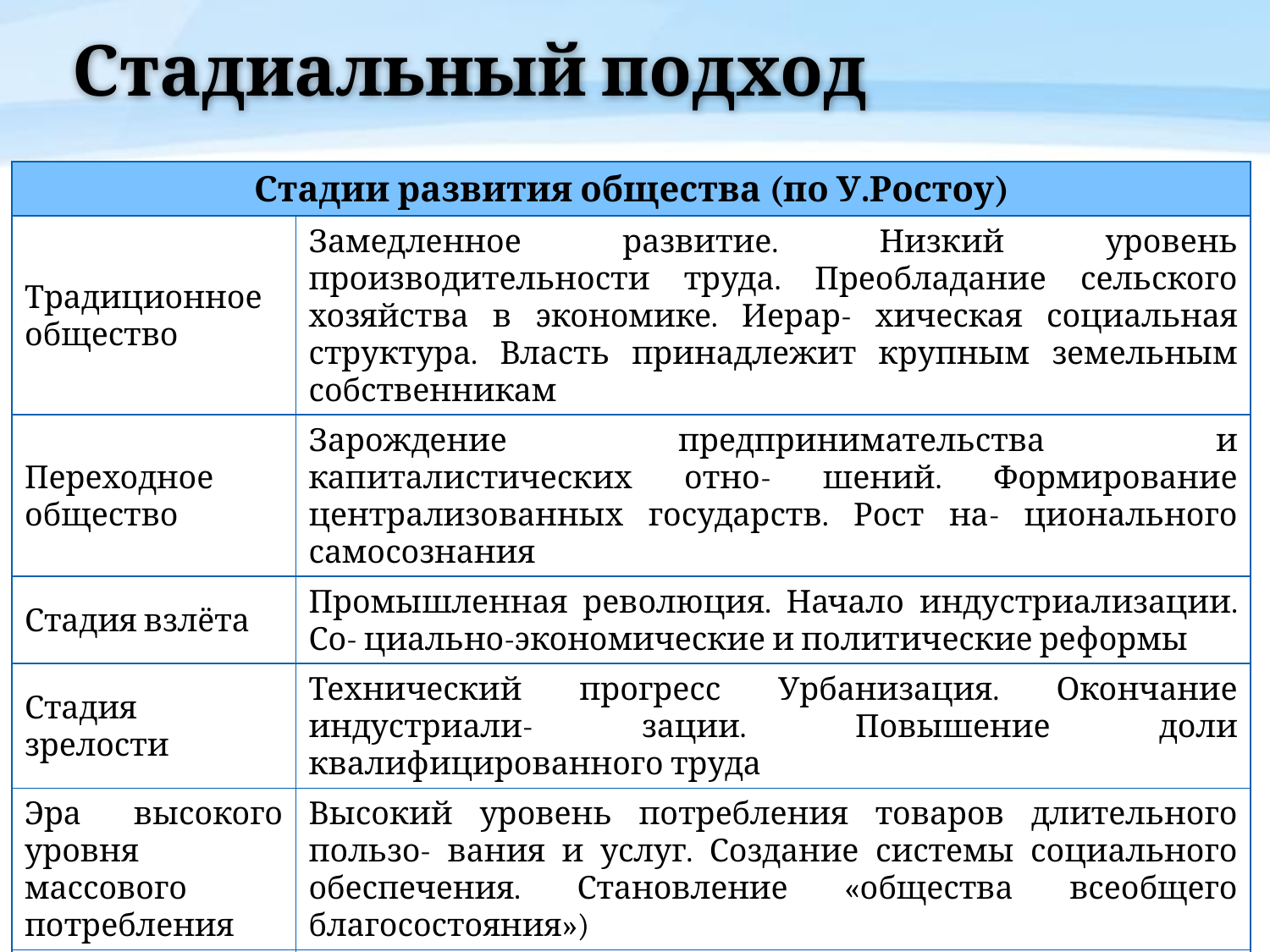

# Стадиальный подход
| Стадии развития общества (по У.Ростоу) |  |
| --- | --- |
| Традиционное общество | Замедленное развитие. Низкий уровень производительности труда. Преобладание сельского хозяйства в экономике. Иерар- хическая социальная структура. Власть принадлежит крупным земельным собственникам |
| Переходное общество | Зарождение предпринимательства и капиталистических отно- шений. Формирование централизованных государств. Рост на- ционального самосознания |
| Стадия взлёта | Промышленная революция. Начало индустриализации. Со- циально-экономические и политические реформы |
| Стадия зрелости | Технический прогресс Урбанизация. Окончание индустриали- зации. Повышение доли квалифицированного труда |
| Эра высокого уровня массового потребления | Высокий уровень потребления товаров длительного пользо- вания и услуг. Создание системы социального обеспечения. Становление «общества всеобщего благосостояния») |
| «Поиск качества жизни» (добавле- на в 1971 г.) | Качественное улучшение жизненных условий человека. Расши- рение сферы услуг в области медицины, досуга, путешествий и т.д. |